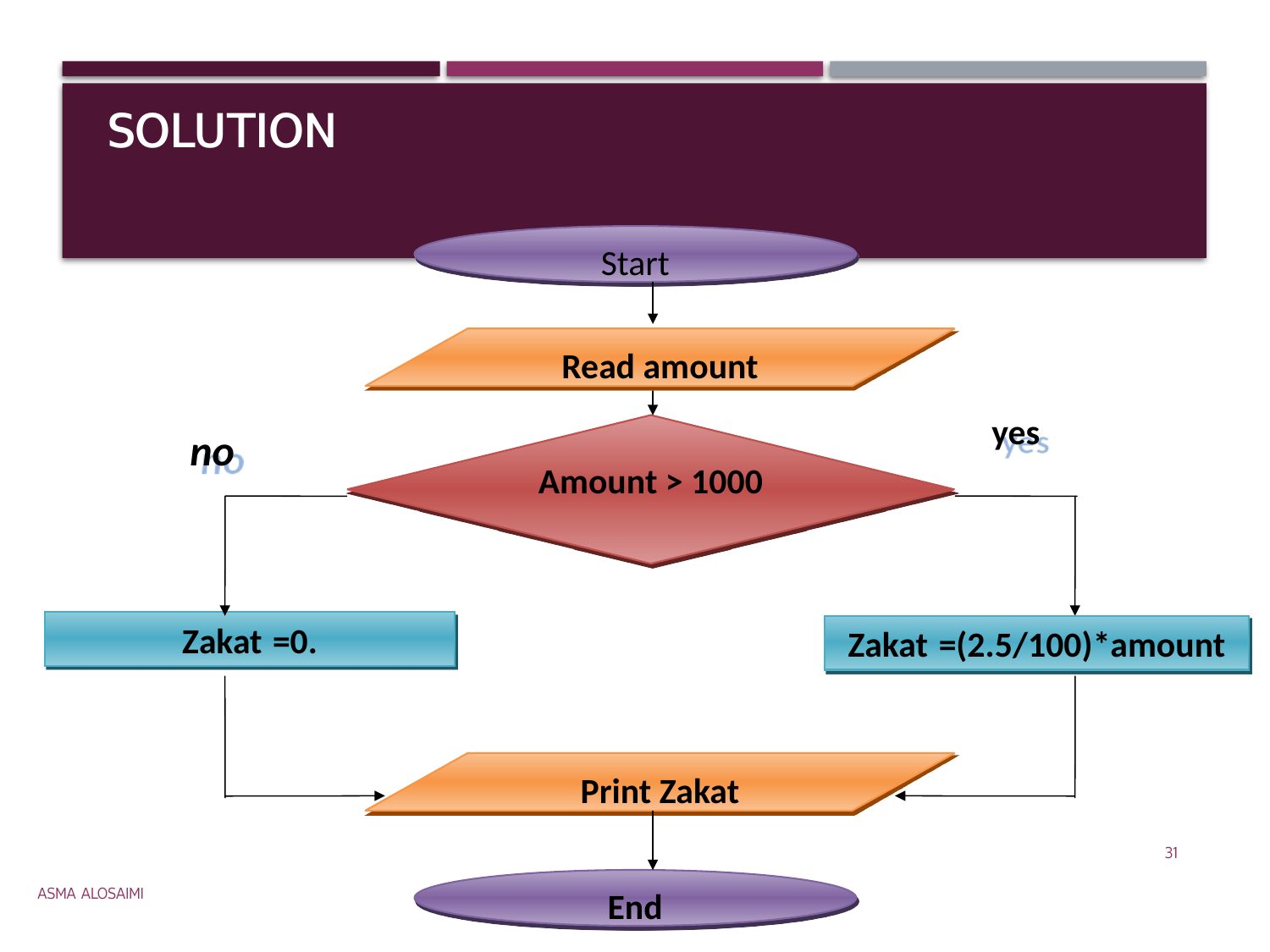

# Solution
Start
Read amount
yes
Amount > 1000
no
Zakat =0.
Zakat =(2.5/100)*amount
Print Zakat
31
Asma Alosaimi
End